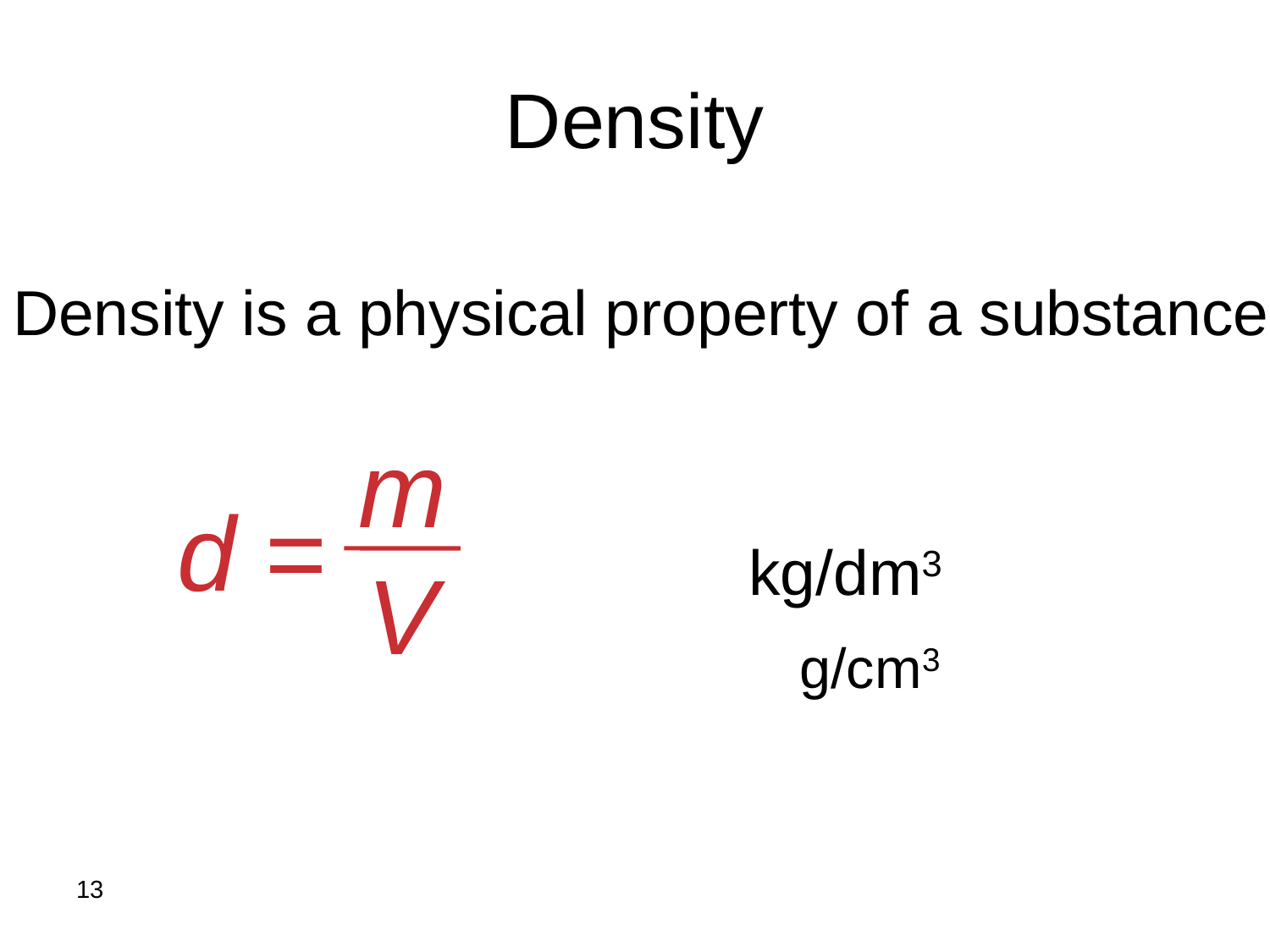

Density
	Density is a physical property of a substance
m
V

d =
  kg/dm3
g/cm3
13